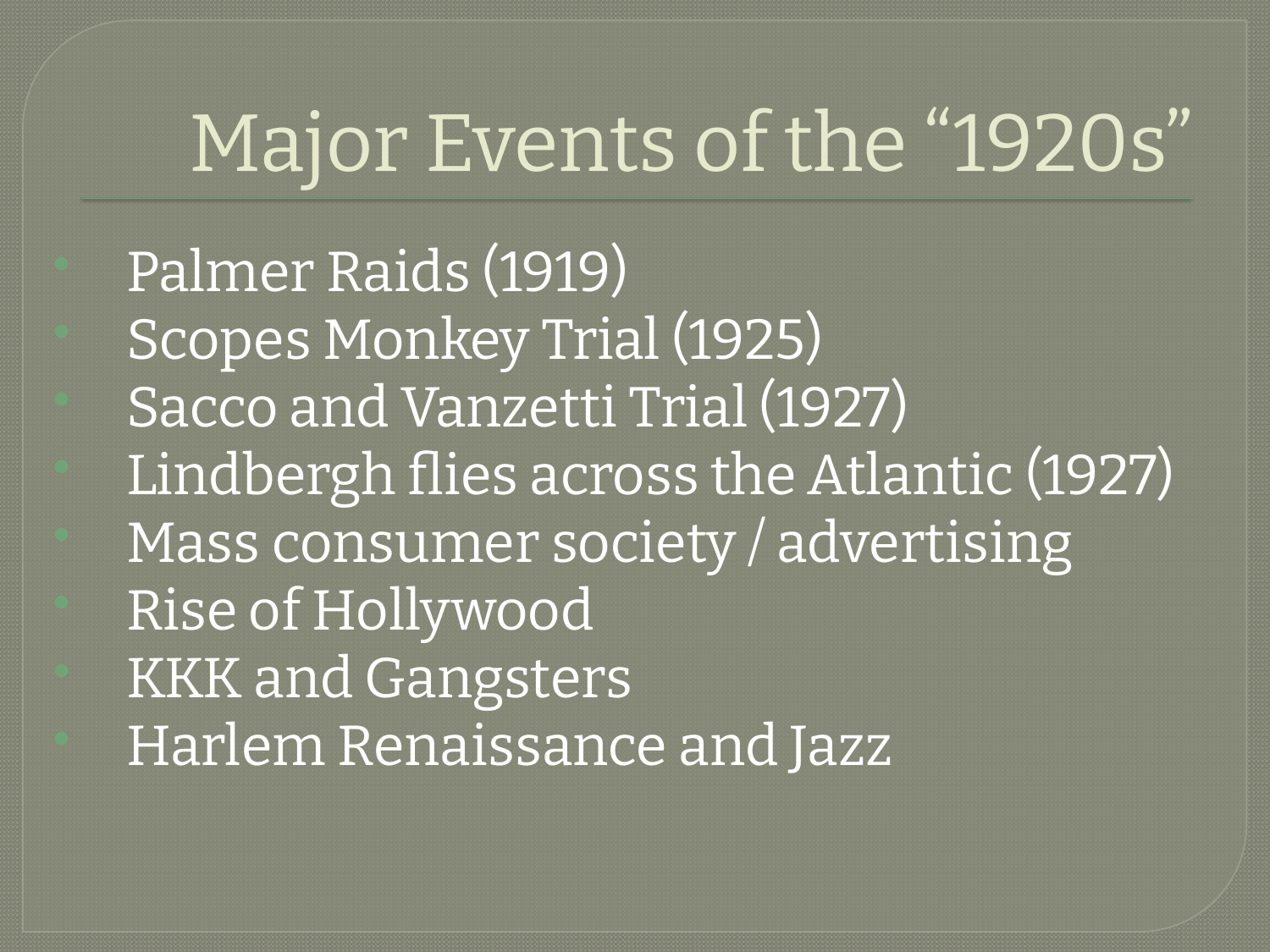

# Major Events of the “1920s”
Palmer Raids (1919)
Scopes Monkey Trial (1925)
Sacco and Vanzetti Trial (1927)
Lindbergh flies across the Atlantic (1927)
Mass consumer society / advertising
Rise of Hollywood
KKK and Gangsters
Harlem Renaissance and Jazz